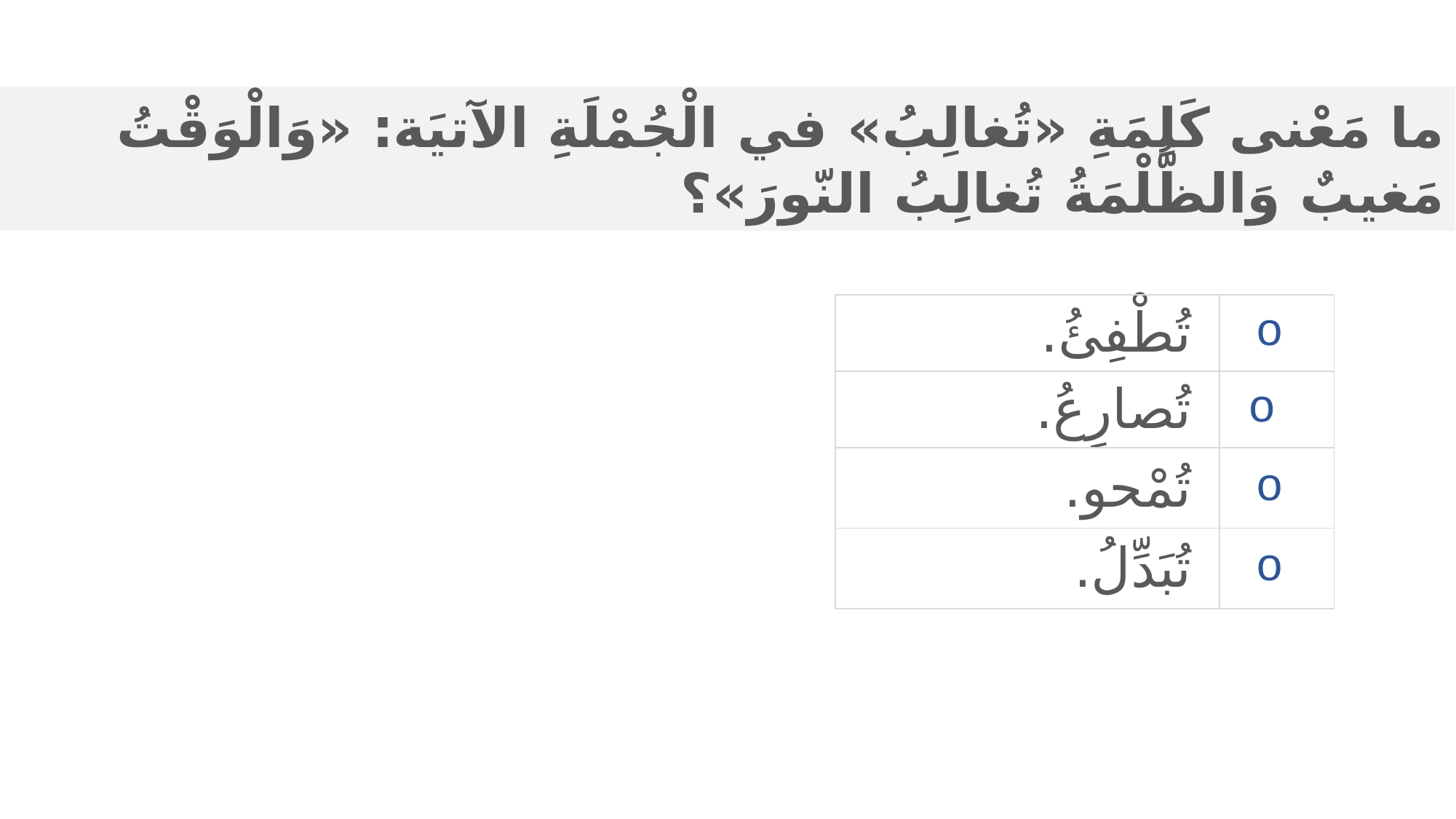

ما مَعْنى كَلِمَةِ «تُغالِبُ» في الْجُمْلَةِ الآتيَة: «وَالْوَقْتُ مَغيبٌ وَالظُّلْمَةُ تُغالِبُ النّورَ»؟
| تُطْفِئُ. |  |
| --- | --- |
| تُصارِعُ. |  |
| تُمْحو. |  |
| تُبَدِّلُ. |  |